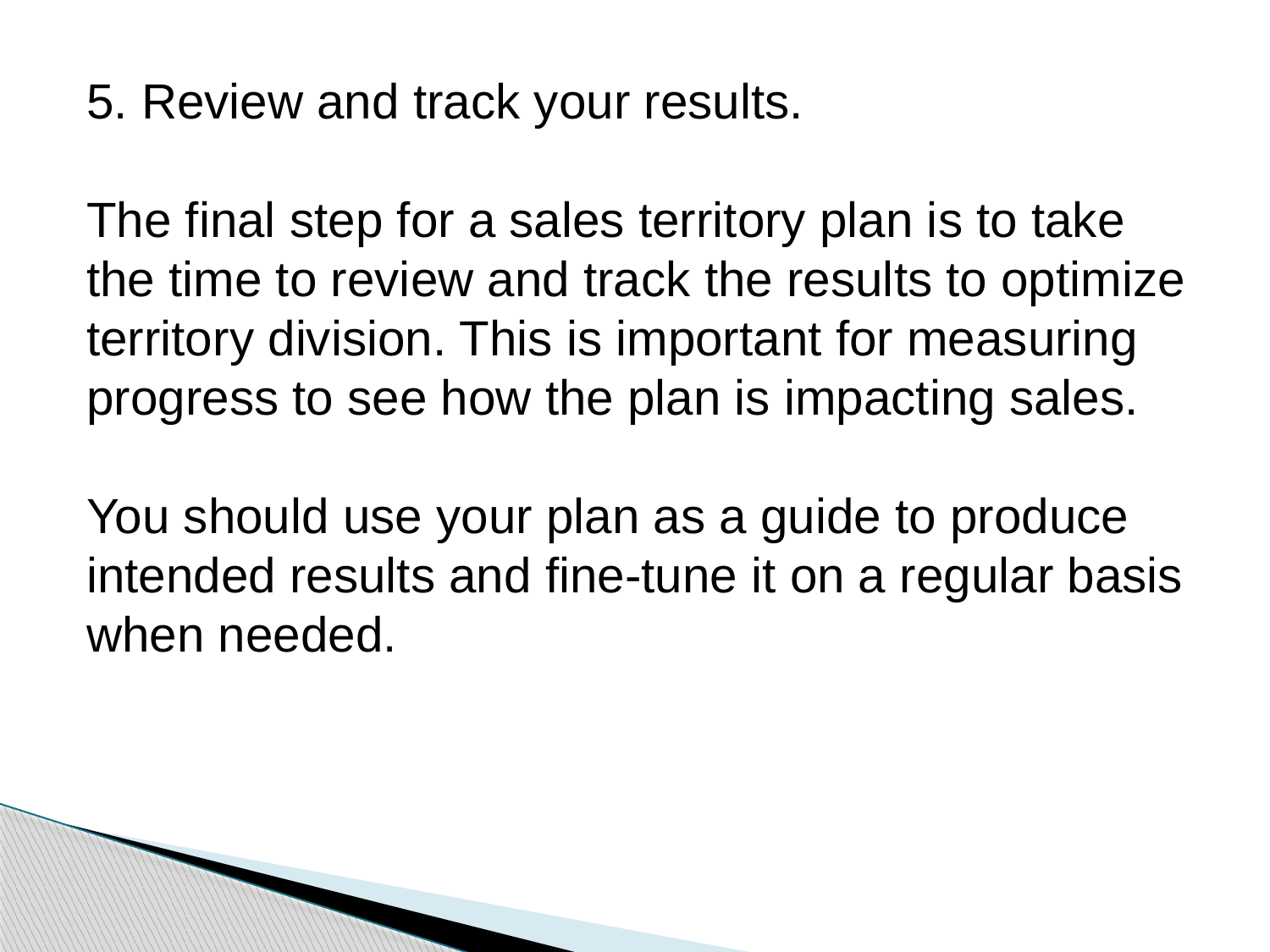

5. Review and track your results.

The final step for a sales territory plan is to take the time to review and track the results to optimize territory division. This is important for measuring progress to see how the plan is impacting sales.

You should use your plan as a guide to produce intended results and fine-tune it on a regular basis when needed.